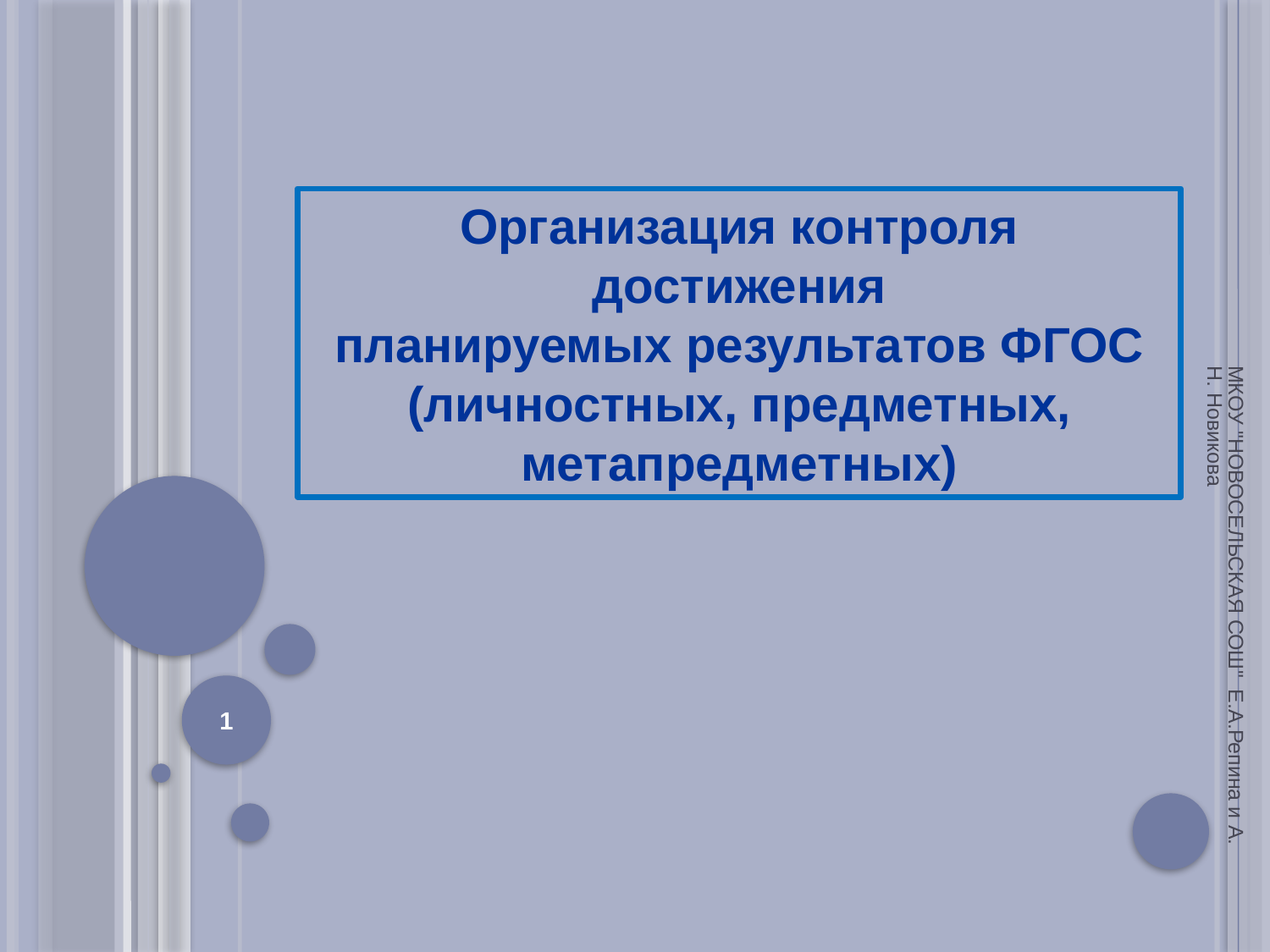

Организация контроля достижения
 планируемых результатов ФГОС
(личностных, предметных,
метапредметных)
МКОУ "НОВОСЕЛЬСКАЯ СОШ"  Е.А.Репина и А.Н. Новикова
1